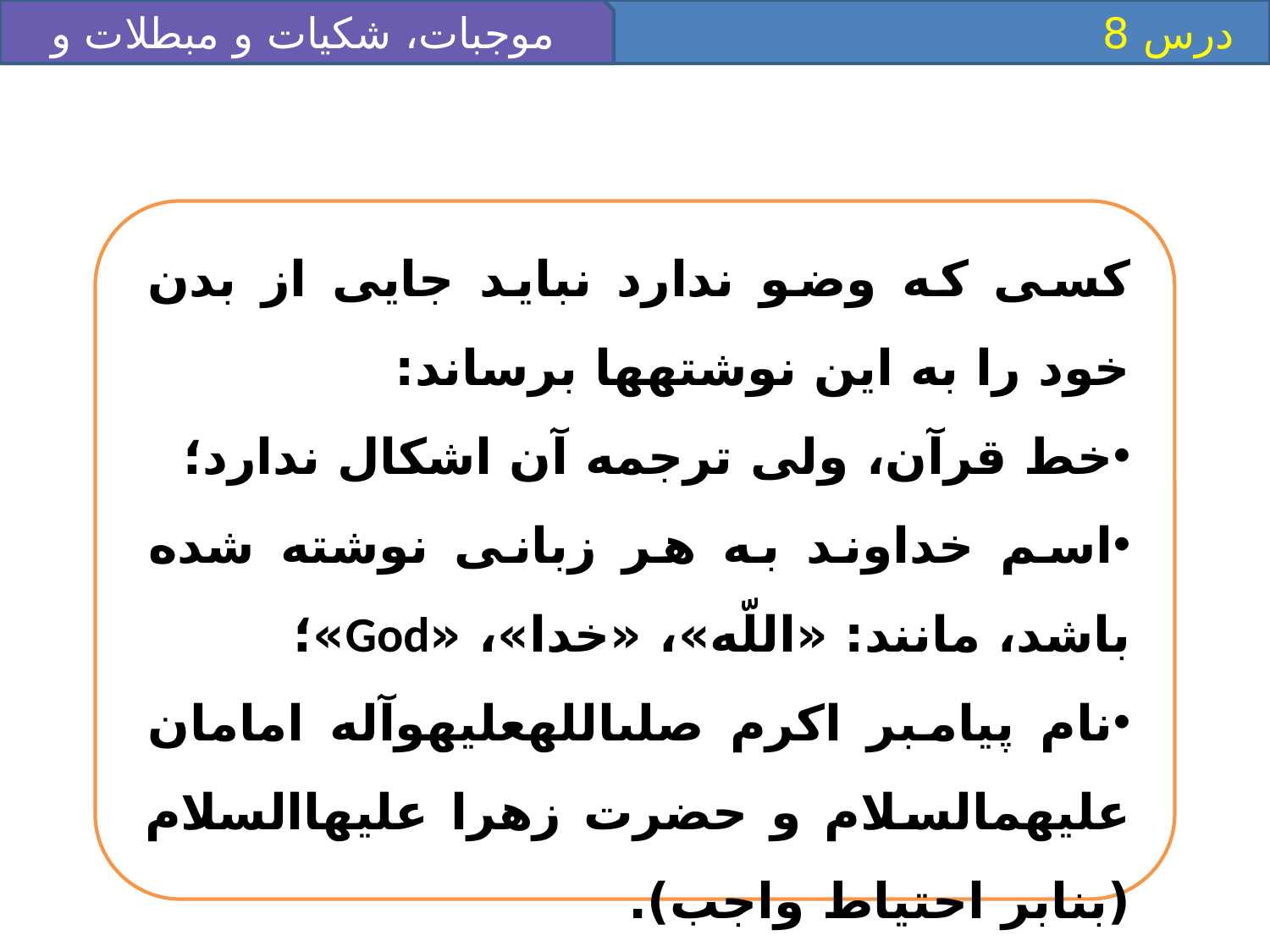

موجبات، شکيات و مبطلات و ضو
 درس 8

كسى كه وضو ندارد نبايد جايى از بدن خود را به اين نوشته‏ها برساند:
خط قرآن، ولى ترجمه آن اشكال ندارد؛
اسم خداوند به هر زبانى نوشته شده باشد، مانند: «اللّه‏»، «خدا»، «God»؛
نام پيامبر اكرم صلى‏الله‏عليه‏و‏آله امامان عليهم‏السلام و حضرت زهرا عليهاالسلام (بنابر احتياط واجب).